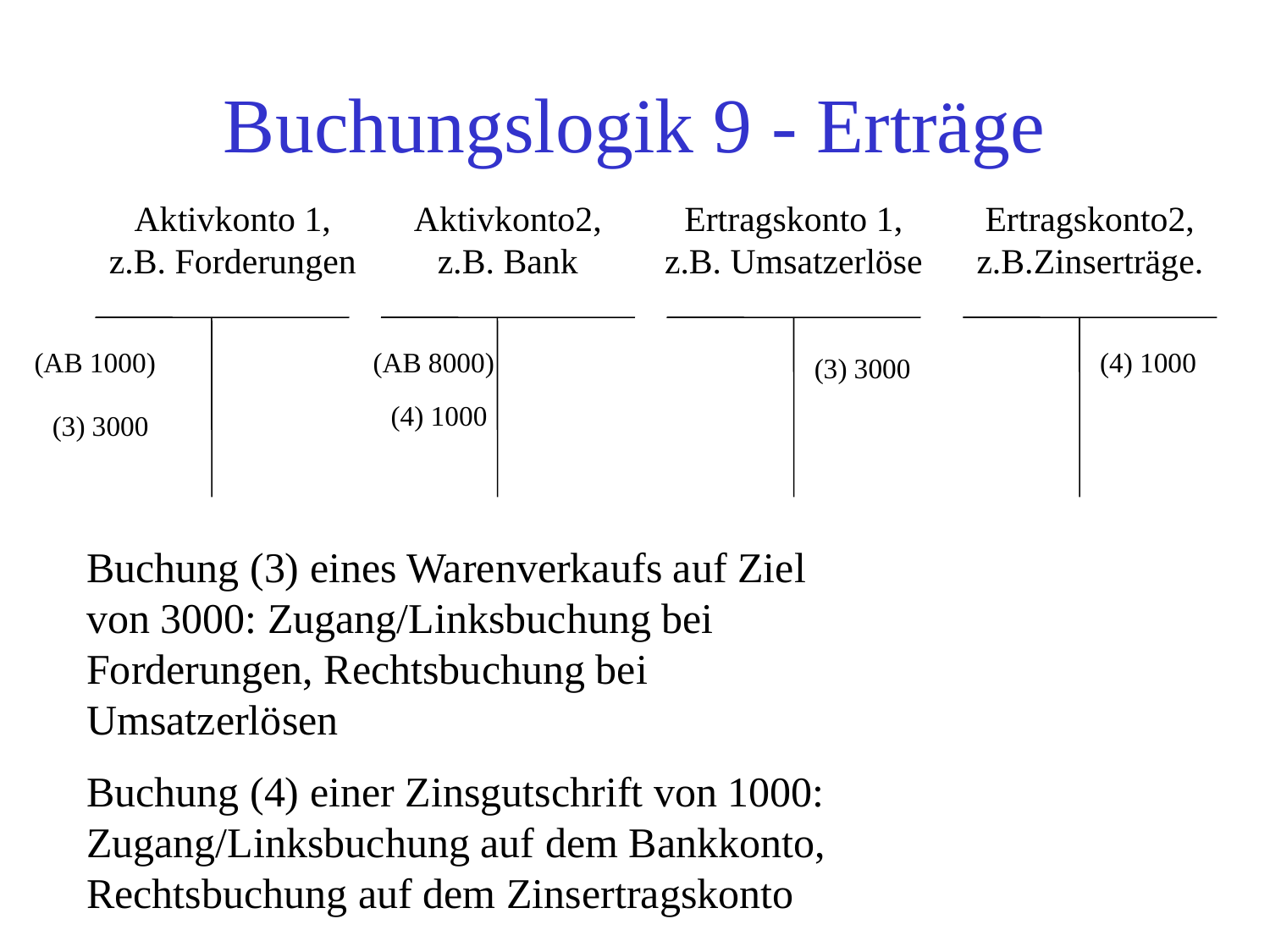

# Buchungslogik 9 - Erträge
Aktivkonto 1, z.B. Forderungen
Aktivkonto2, z.B. Bank
Ertragskonto 1, z.B. Umsatzerlöse
Ertragskonto2, z.B.Zinserträge.

(AB 1000)
(AB 8000)
(4) 1000
(3) 3000
(4) 1000
(3) 3000
Buchung (3) eines Warenverkaufs auf Ziel von 3000: Zugang/Linksbuchung bei Forderungen, Rechtsbuchung bei Umsatzerlösen
Buchung (4) einer Zinsgutschrift von 1000: Zugang/Linksbuchung auf dem Bankkonto, Rechtsbuchung auf dem Zinsertragskonto